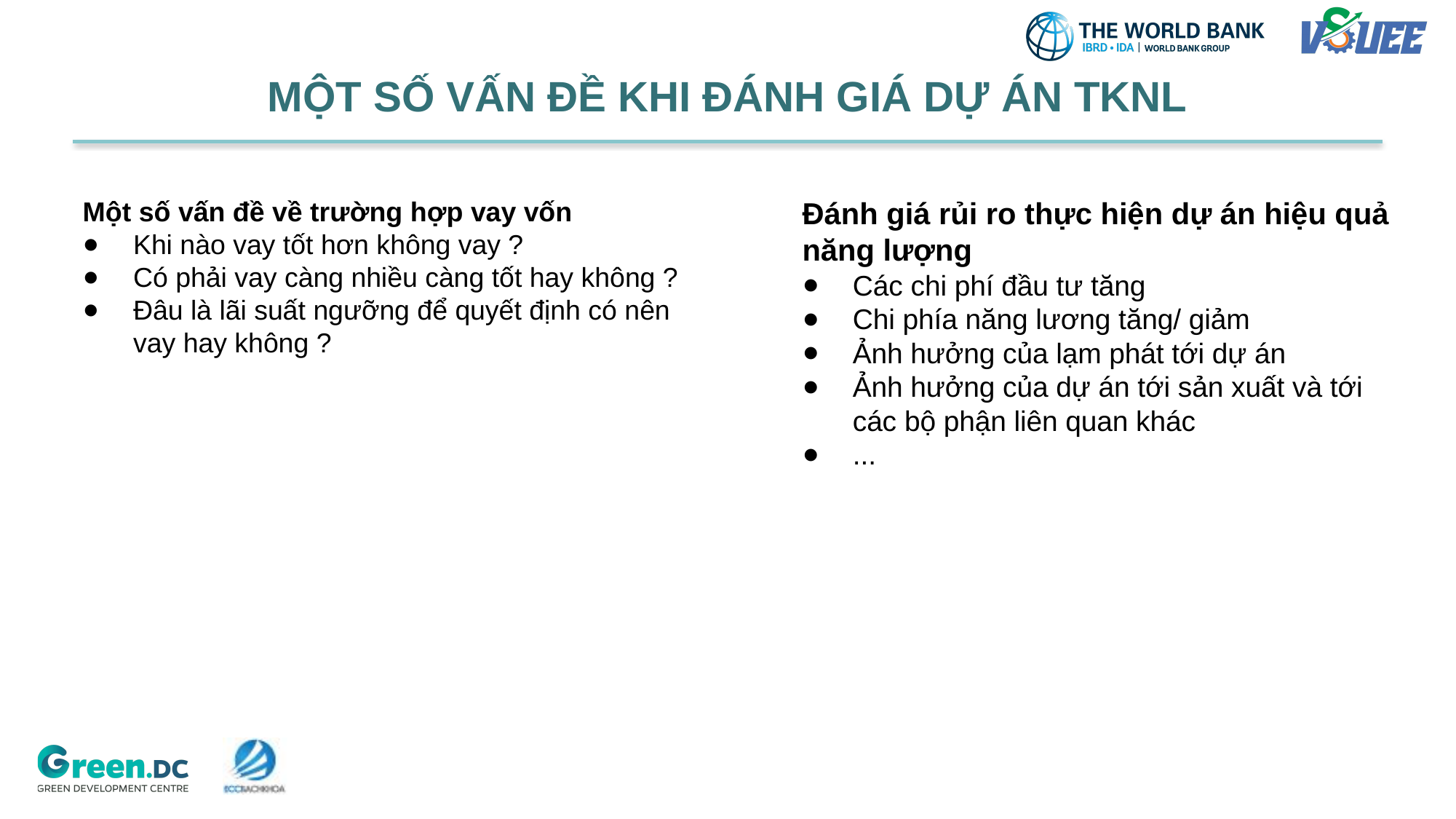

# MỘT SỐ VẤN ĐỀ KHI ĐÁNH GIÁ DỰ ÁN TKNL
Một số vấn đề về trường hợp vay vốn
Khi nào vay tốt hơn không vay ?
Có phải vay càng nhiều càng tốt hay không ?
Đâu là lãi suất ngưỡng để quyết định có nên vay hay không ?

Đánh giá rủi ro thực hiện dự án hiệu quả năng lượng
Các chi phí đầu tư tăng
Chi phía năng lương tăng/ giảm
Ảnh hưởng của lạm phát tới dự án
Ảnh hưởng của dự án tới sản xuất và tới các bộ phận liên quan khác
...